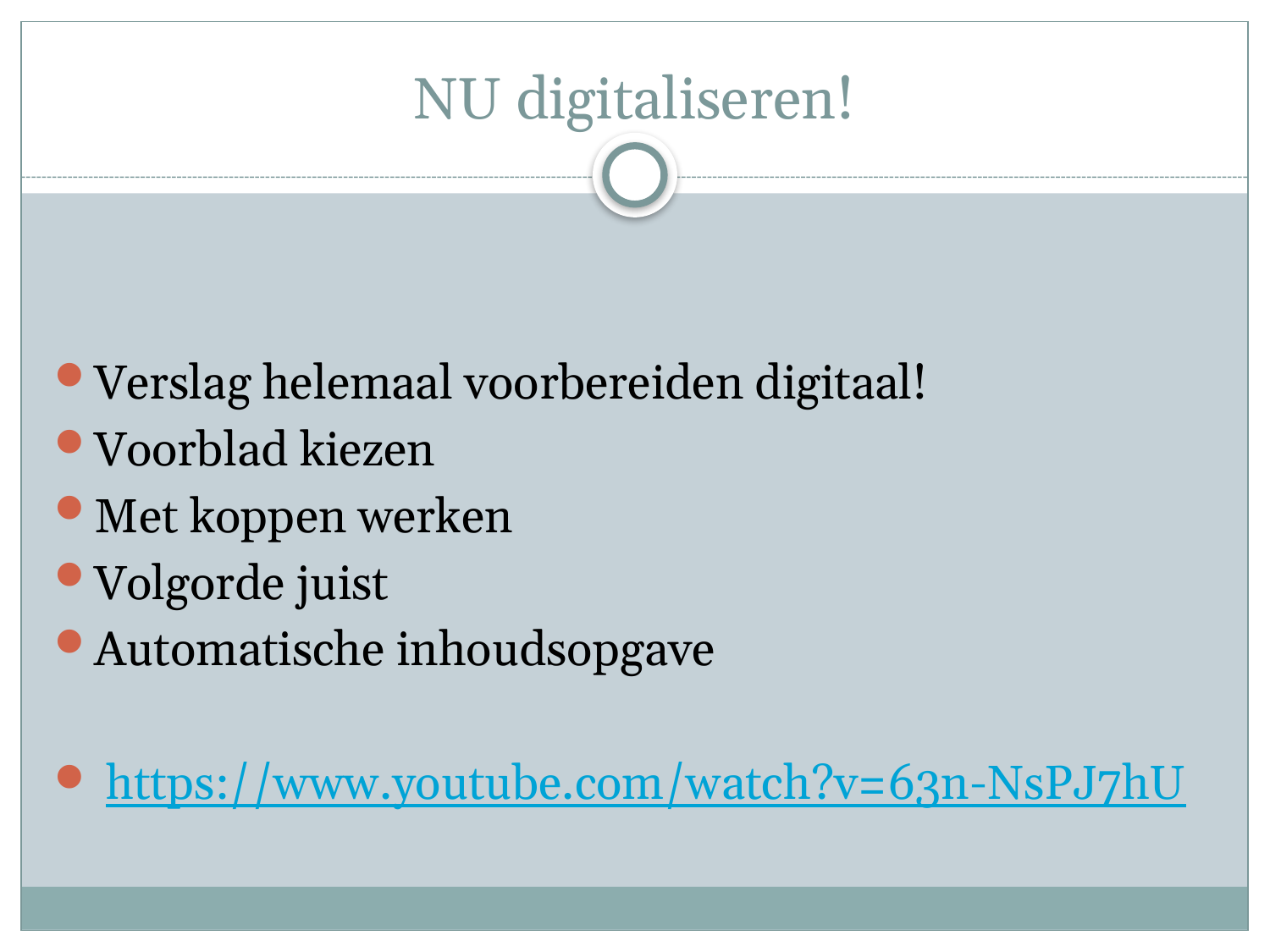

# NU digitaliseren!

Verslag helemaal voorbereiden digitaal!
Voorblad kiezen
Met koppen werken
Volgorde juist
Automatische inhoudsopgave

 https://www.youtube.com/watch?v=63n-NsPJ7hU